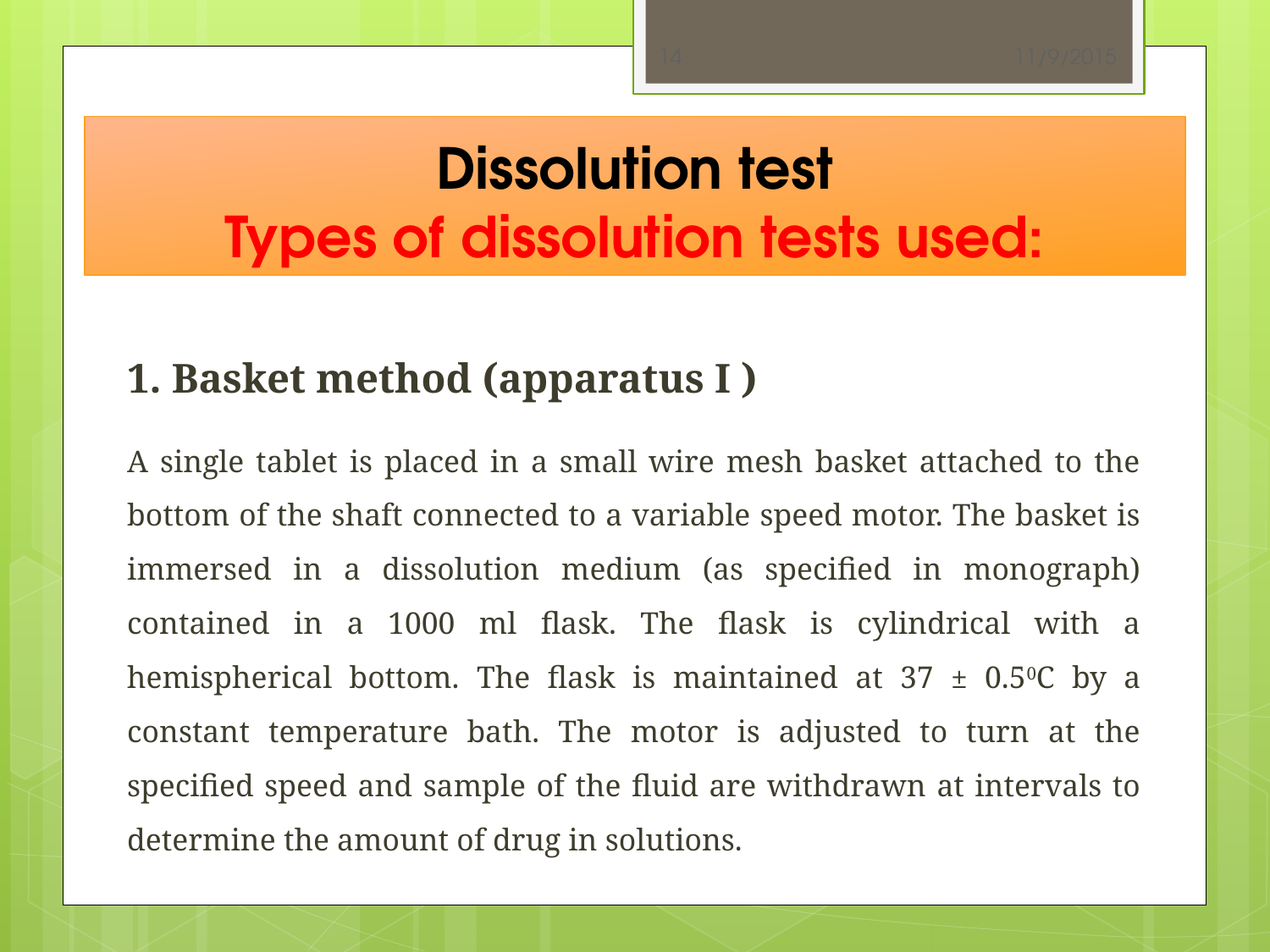

14
11/9/2015
# Dissolution test Types of dissolution tests used:
1. Basket method (apparatus I )

A single tablet is placed in a small wire mesh basket attached to the bottom of the shaft connected to a variable speed motor. The basket is immersed in a dissolution medium (as specified in monograph) contained in a 1000 ml flask. The flask is cylindrical with a hemispherical bottom. The flask is maintained at 37 ± 0.50C by a constant temperature bath. The motor is adjusted to turn at the specified speed and sample of the fluid are withdrawn at intervals to determine the amount of drug in solutions.